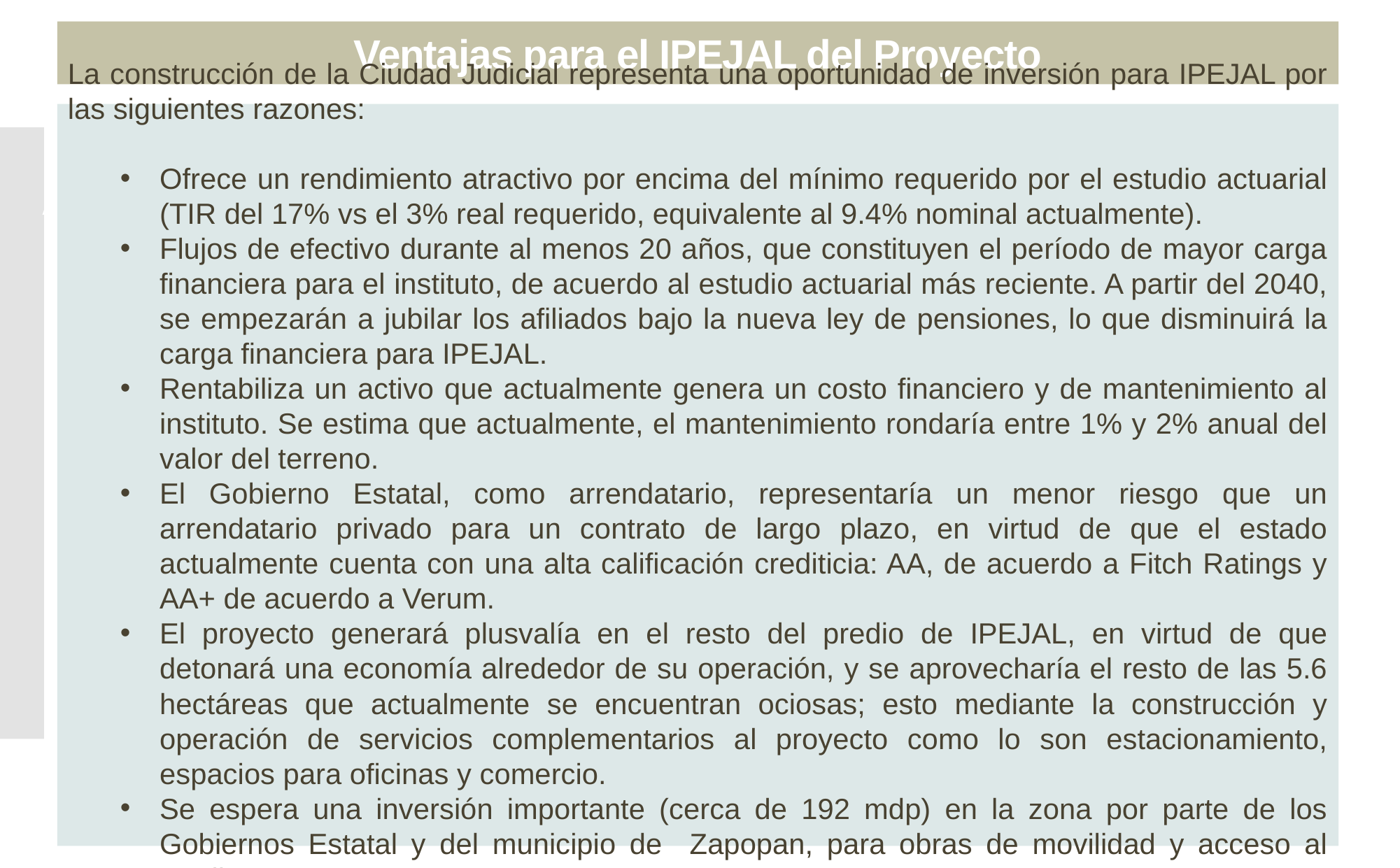

Ventajas para el IPEJAL del Proyecto
La construcción de la Ciudad Judicial representa una oportunidad de inversión para IPEJAL por las siguientes razones:

Ofrece un rendimiento atractivo por encima del mínimo requerido por el estudio actuarial (TIR del 17% vs el 3% real requerido, equivalente al 9.4% nominal actualmente).
Flujos de efectivo durante al menos 20 años, que constituyen el período de mayor carga financiera para el instituto, de acuerdo al estudio actuarial más reciente. A partir del 2040, se empezarán a jubilar los afiliados bajo la nueva ley de pensiones, lo que disminuirá la carga financiera para IPEJAL.
Rentabiliza un activo que actualmente genera un costo financiero y de mantenimiento al instituto. Se estima que actualmente, el mantenimiento rondaría entre 1% y 2% anual del valor del terreno.
El Gobierno Estatal, como arrendatario, representaría un menor riesgo que un arrendatario privado para un contrato de largo plazo, en virtud de que el estado actualmente cuenta con una alta calificación crediticia: AA, de acuerdo a Fitch Ratings y AA+ de acuerdo a Verum.
El proyecto generará plusvalía en el resto del predio de IPEJAL, en virtud de que detonará una economía alrededor de su operación, y se aprovecharía el resto de las 5.6 hectáreas que actualmente se encuentran ociosas; esto mediante la construcción y operación de servicios complementarios al proyecto como lo son estacionamiento, espacios para oficinas y comercio.
Se espera una inversión importante (cerca de 192 mdp) en la zona por parte de los Gobiernos Estatal y del municipio de  Zapopan, para obras de movilidad y acceso al predio.

CARACTERISTICAS DEL PREDIO
ANTECEDENTES